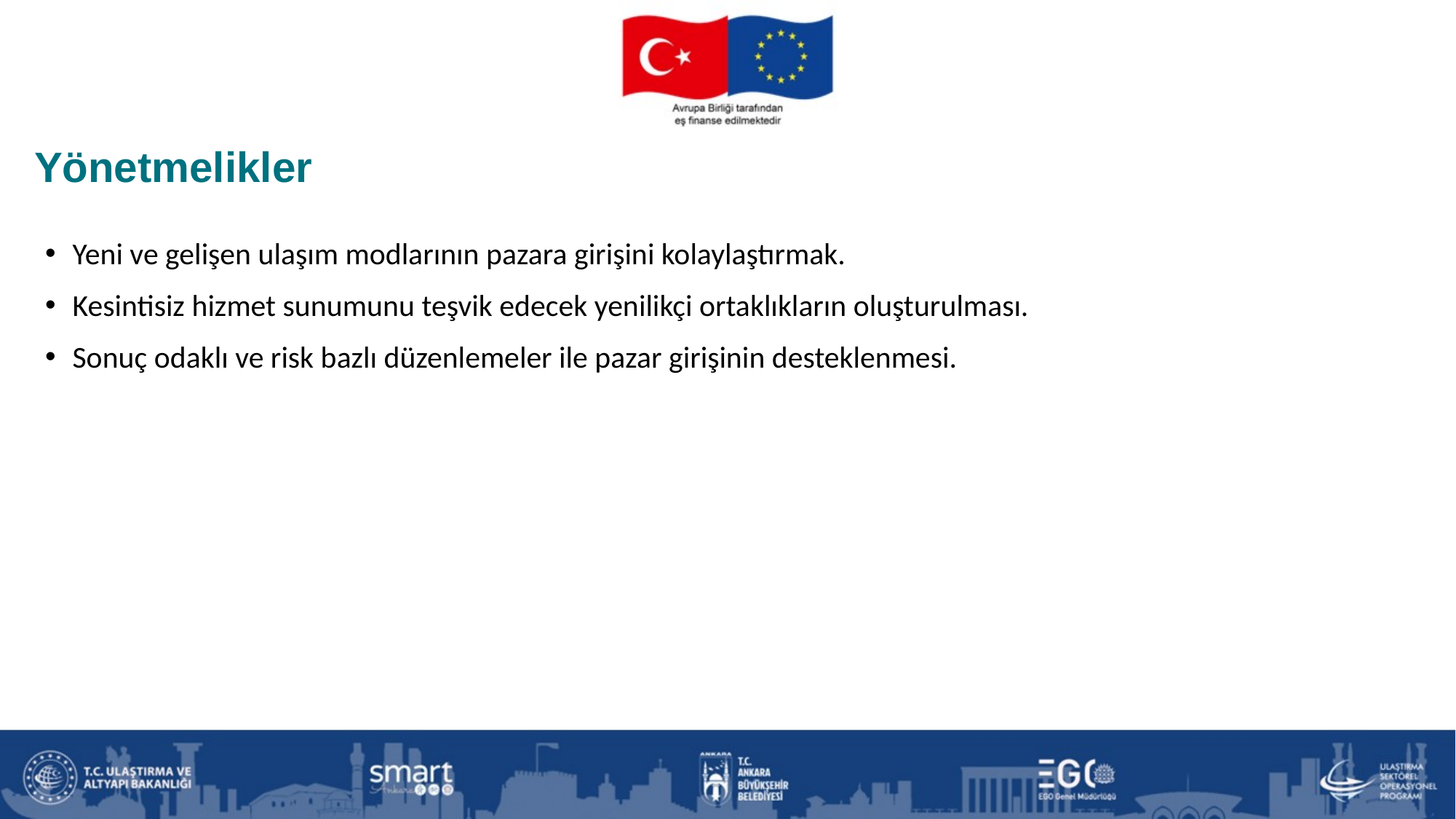

Yönetmelikler

Yeni ve gelişen ulaşım modlarının pazara girişini kolaylaştırmak.
Kesintisiz hizmet sunumunu teşvik edecek yenilikçi ortaklıkların oluşturulması.
Sonuç odaklı ve risk bazlı düzenlemeler ile pazar girişinin desteklenmesi.